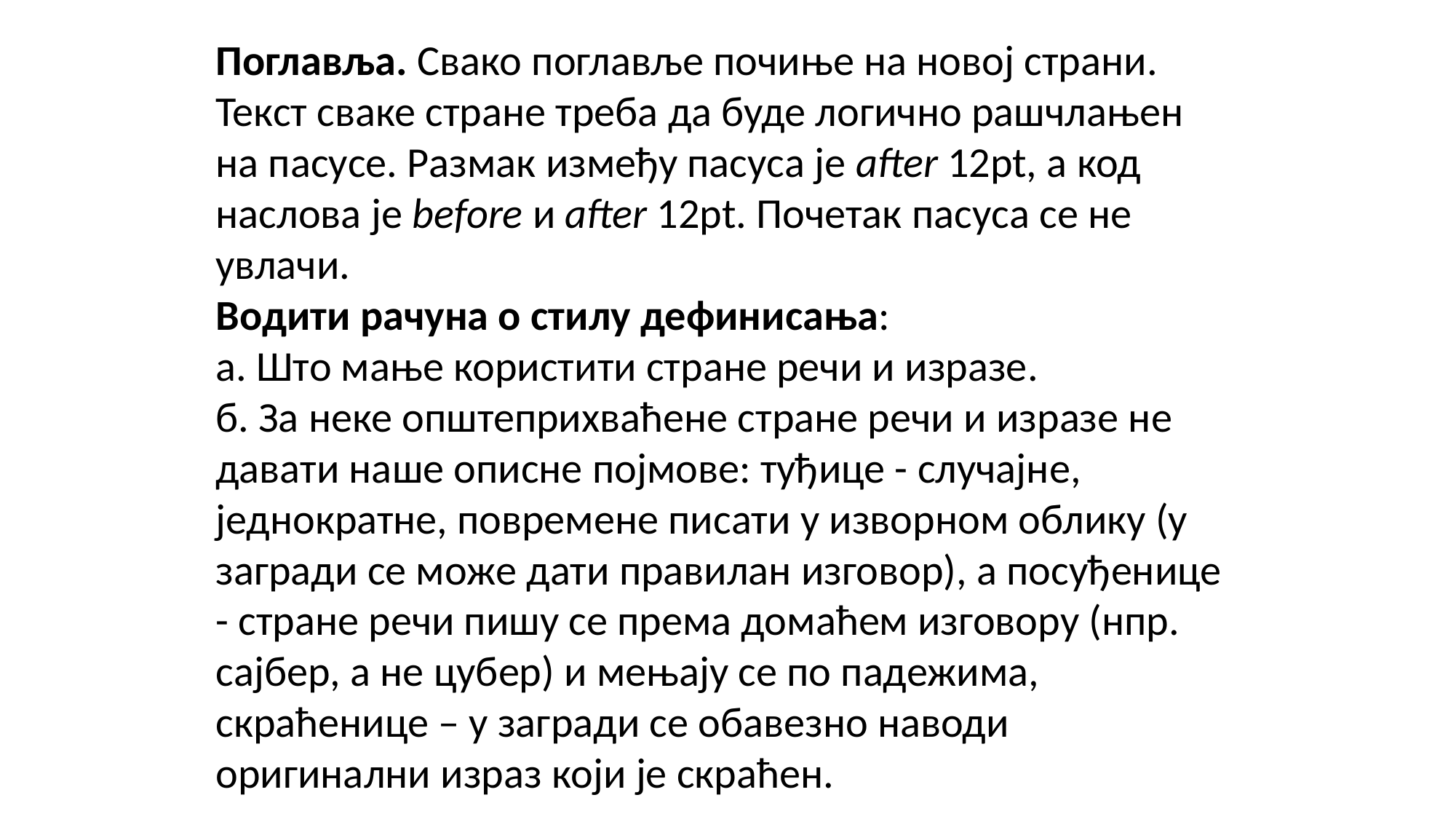

Поглавља. Свако поглавље почиње на новој страни. Текст сваке стране треба да буде логично рашчлањен на пасусе. Размак између пасуса је after 12pt, а код наслова је before и after 12pt. Почетак пасуса се не увлачи.
Водити рачуна о стилу дефинисања:
а. Што мање користити стране речи и изразе.
б. За неке општеприхваћене стране речи и изразе не давати наше описне појмове: туђице - случајне, једнократне, повремене писати у изворном облику (у загради се може дати правилан изговор), а посуђенице - стране речи пишу се према домаћем изговору (нпр. сајбер, а не цyбер) и мењају се по падежима, скраћенице – у загради се обавезно наводи оригинални израз који је скраћен.